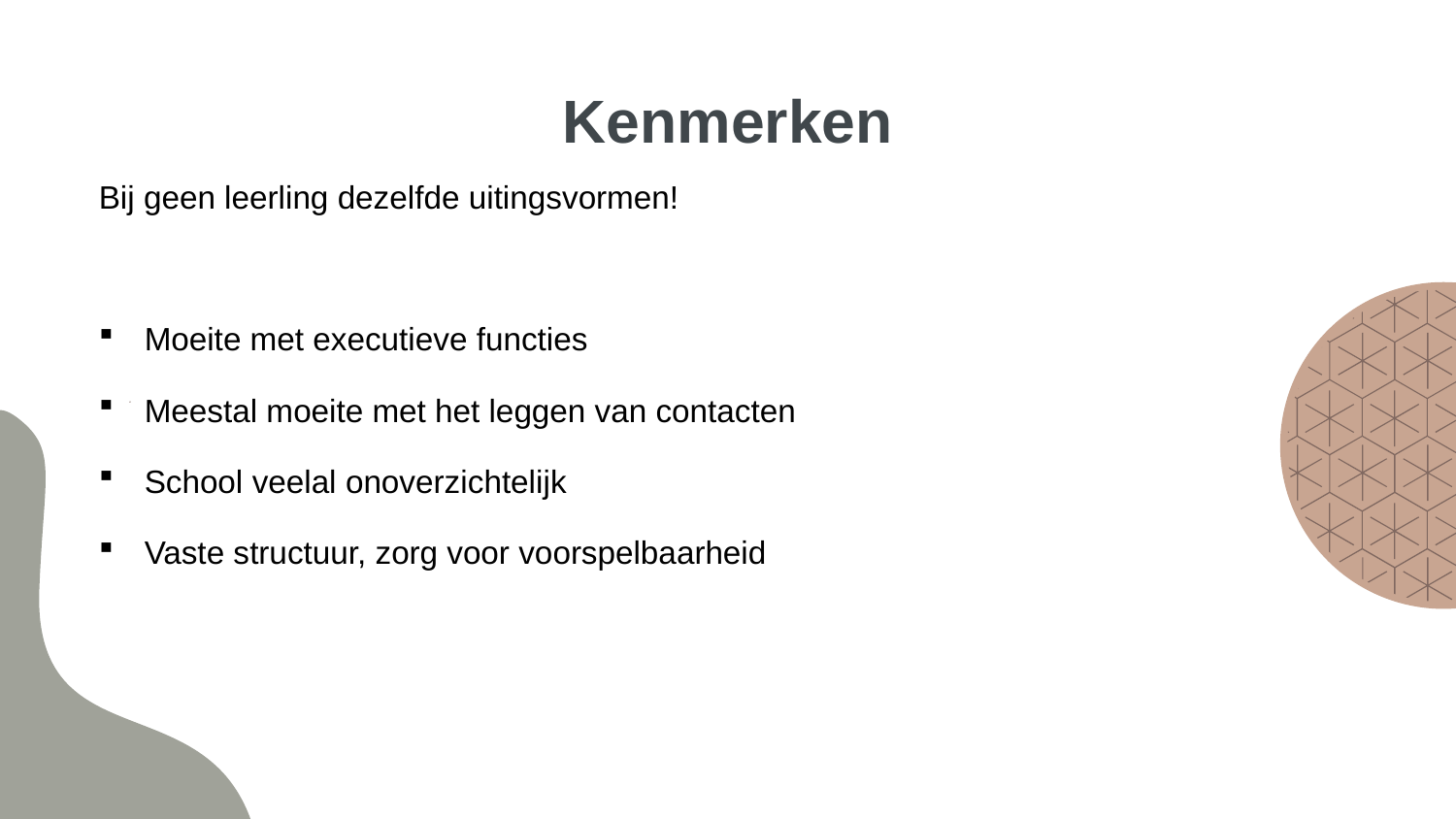

# Kenmerken
Bij geen leerling dezelfde uitingsvormen!

Moeite met executieve functies
Meestal moeite met het leggen van contacten
School veelal onoverzichtelijk
Vaste structuur, zorg voor voorspelbaarheid